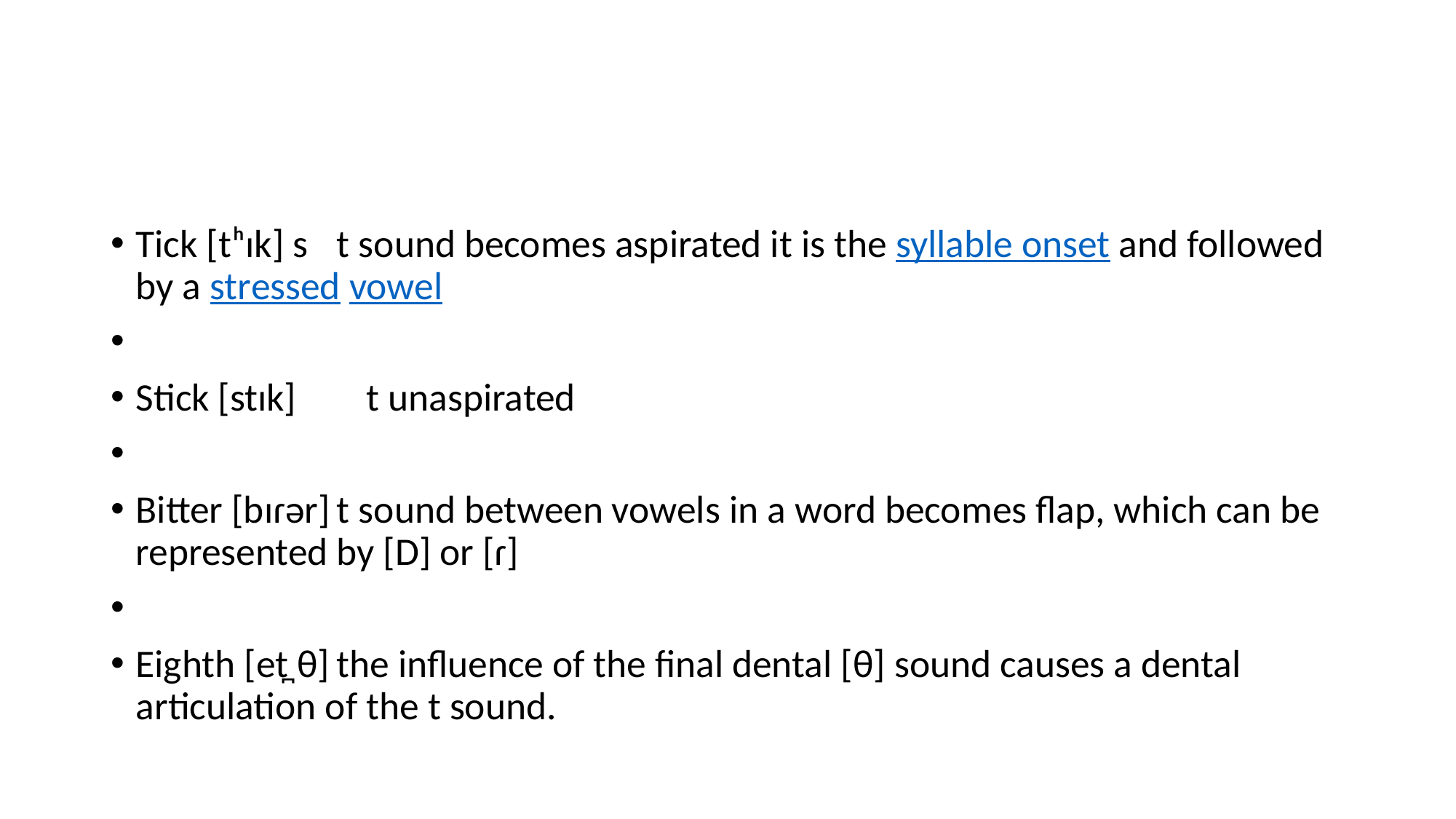

#
Tick [tʰɪk] s	t sound becomes aspirated it is the syllable onset and followed by a stressed vowel

Stick [stɪk]        t unaspirated

Bitter [bɪɾər]	t sound between vowels in a word becomes flap, which can be represented by [D] or [ɾ]

Eighth [et̪ θ]	the influence of the final dental [θ] sound causes a dental articulation of the t sound.